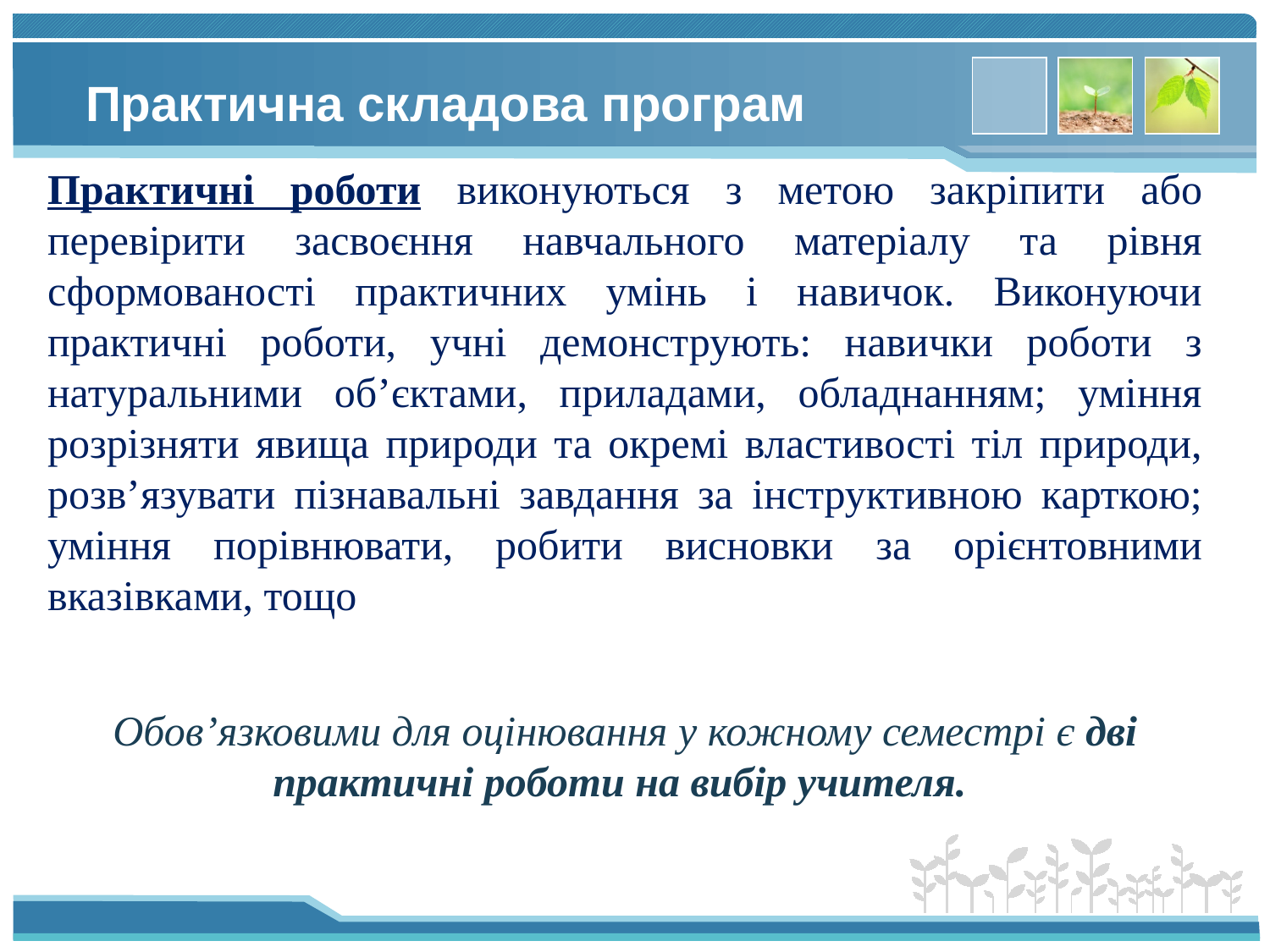

Практична складова програм
Практичні роботи виконуються з метою закріпити або перевірити засвоєння навчального матеріалу та рівня сформованості практичних умінь і навичок. Виконуючи практичні роботи, учні демонструють: навички роботи з натуральними об’єктами, приладами, обладнанням; уміння розрізняти явища природи та окремі властивості тіл природи, розв’язувати пізнавальні завдання за інструктивною карткою; уміння порівнювати, робити висновки за орієнтовними вказівками, тощо

Обов’язковими для оцінювання у кожному семестрі є дві практичні роботи на вибір учителя.